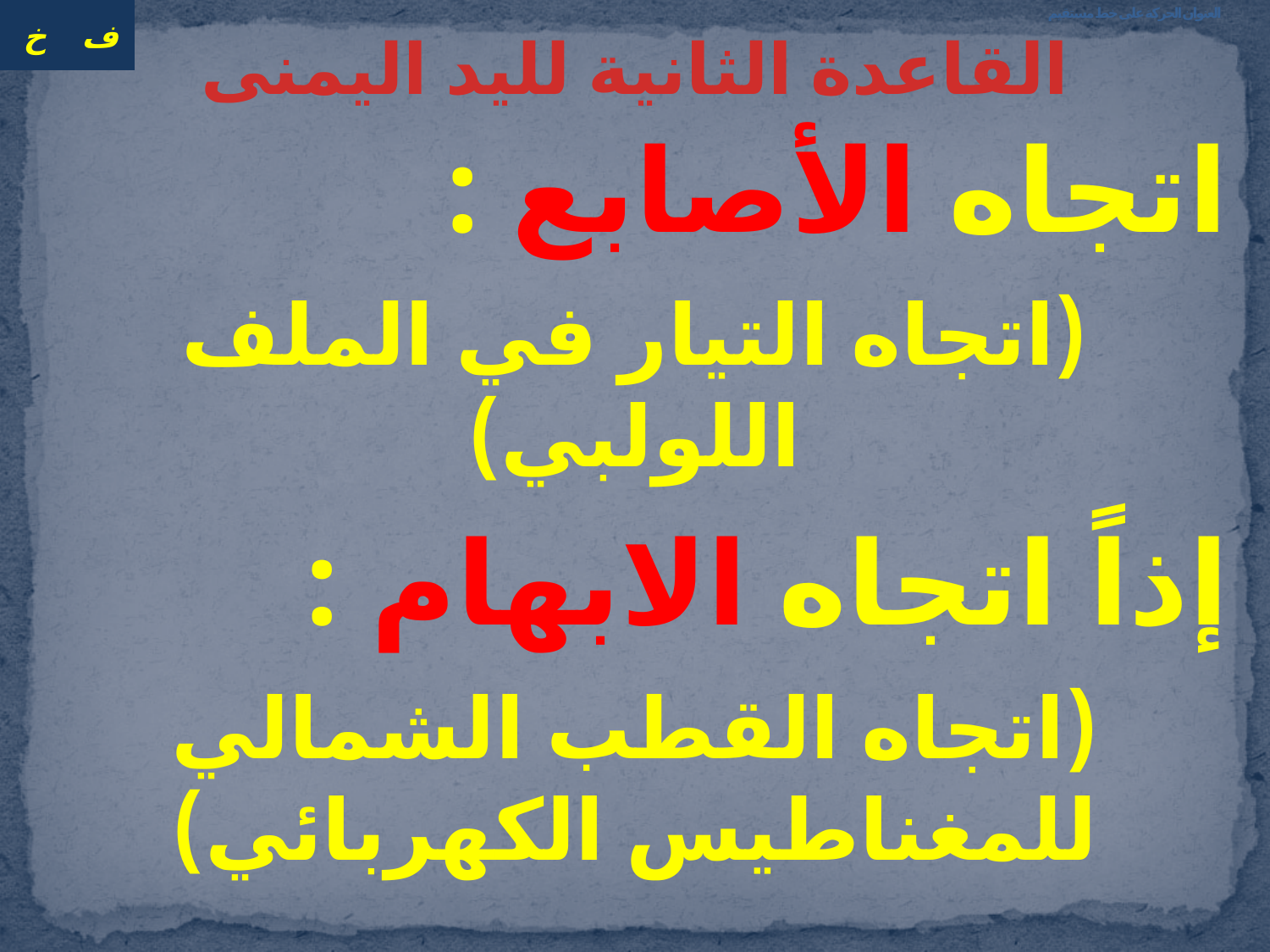

# العنوان الحركة على خط مستقيم
القاعدة الثانية لليد اليمنى
اتجاه الأصابع :
(اتجاه التيار في الملف اللولبي)
إذاً اتجاه الابهام :
(اتجاه القطب الشمالي للمغناطيس الكهربائي)